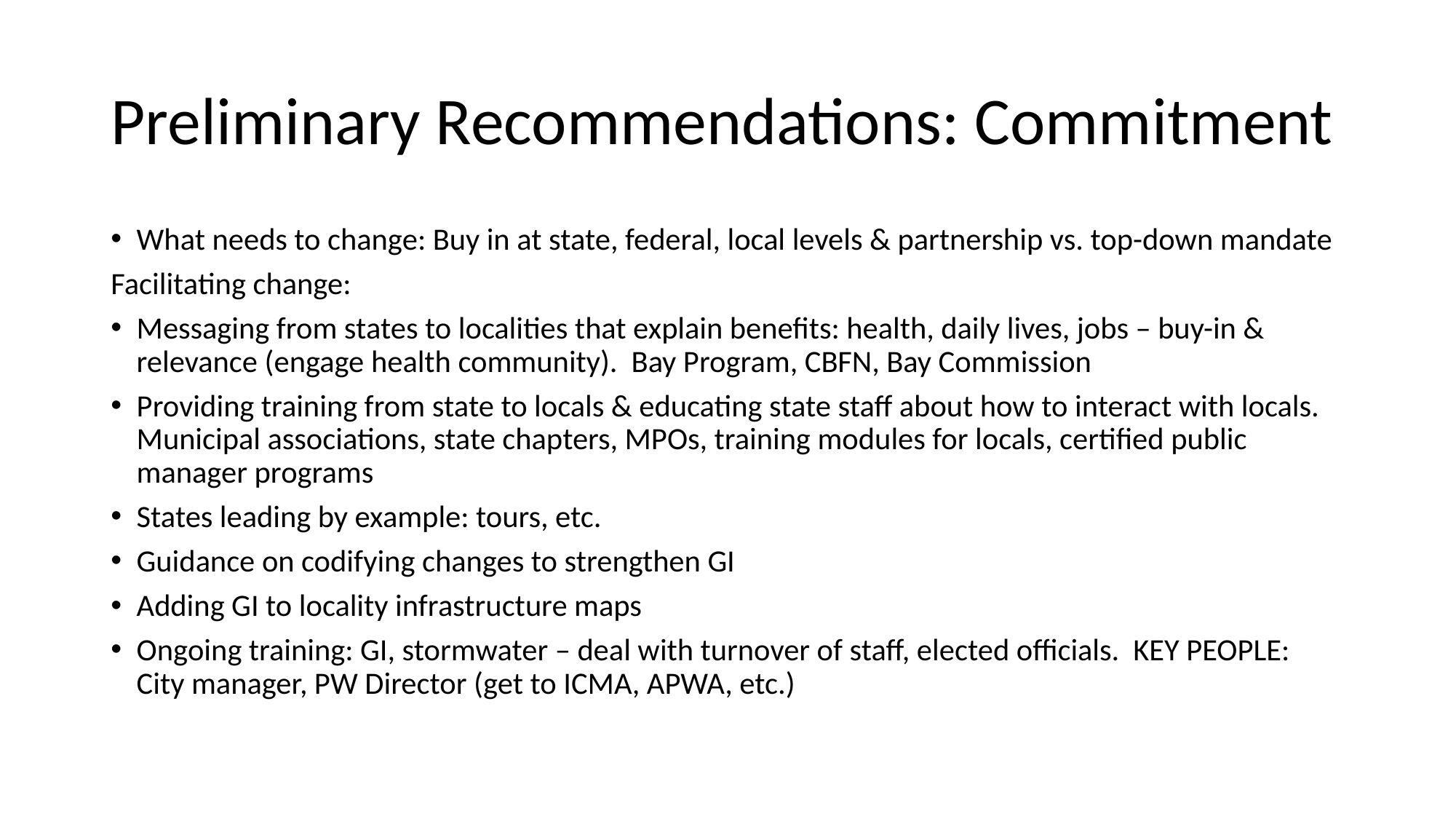

# Preliminary Recommendations: Commitment
What needs to change: Buy in at state, federal, local levels & partnership vs. top-down mandate
Facilitating change:
Messaging from states to localities that explain benefits: health, daily lives, jobs – buy-in & relevance (engage health community).  Bay Program, CBFN, Bay Commission
Providing training from state to locals & educating state staff about how to interact with locals.  Municipal associations, state chapters, MPOs, training modules for locals, certified public manager programs
States leading by example: tours, etc.
Guidance on codifying changes to strengthen GI
Adding GI to locality infrastructure maps
Ongoing training: GI, stormwater – deal with turnover of staff, elected officials.  KEY PEOPLE: City manager, PW Director (get to ICMA, APWA, etc.)